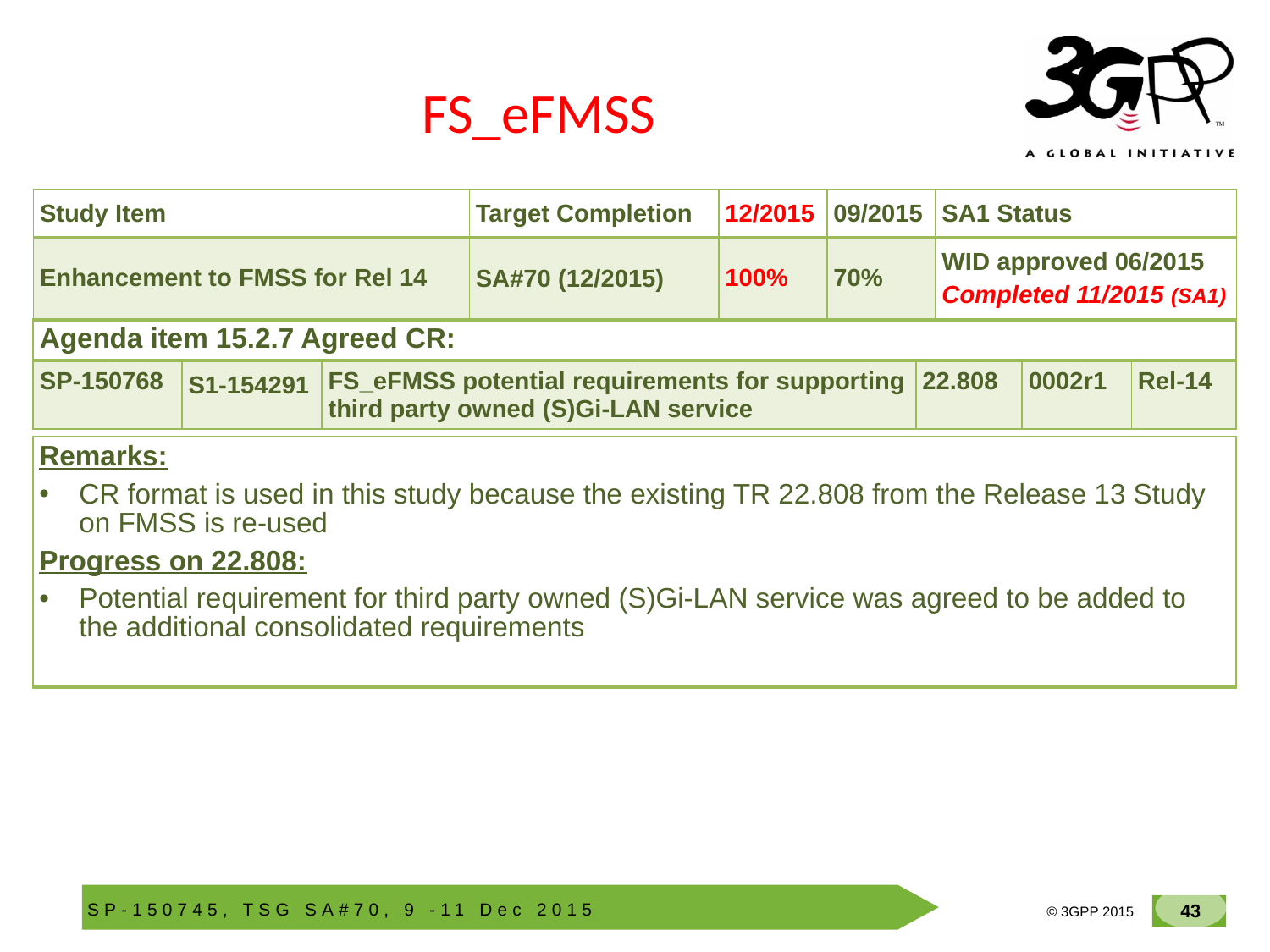

# FS_eFMSS
| Study Item | Target Completion | 12/2015 | 09/2015 | SA1 Status |
| --- | --- | --- | --- | --- |
| Enhancement to FMSS for Rel 14 | SA#70 (12/2015) | 100% | 70% | WID approved 06/2015 Completed 11/2015 (SA1) |
| Agenda item 15.2.7 Agreed CR: |  |  |  |  |  |
| --- | --- | --- | --- | --- | --- |
| SP-150768 | S1-154291 | FS\_eFMSS potential requirements for supporting third party owned (S)Gi-LAN service | 22.808 | 0002r1 | Rel-14 |
| Remarks: CR format is used in this study because the existing TR 22.808 from the Release 13 Study on FMSS is re-used Progress on 22.808: Potential requirement for third party owned (S)Gi-LAN service was agreed to be added to the additional consolidated requirements |
| --- |